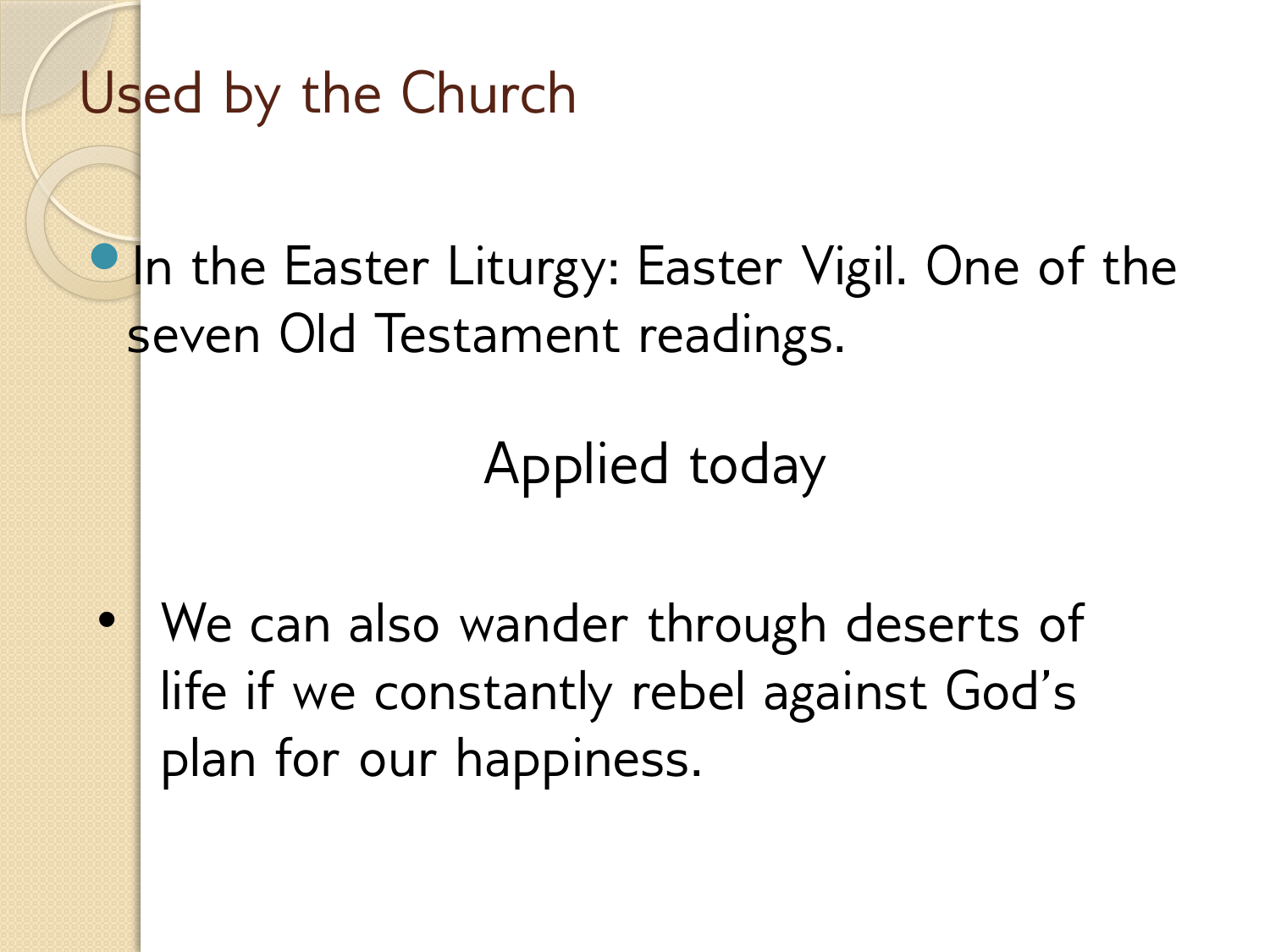

# Used by the Church
In the Easter Liturgy: Easter Vigil. One of the seven Old Testament readings.
Applied today

We can also wander through deserts of life if we constantly rebel against God’s plan for our happiness.